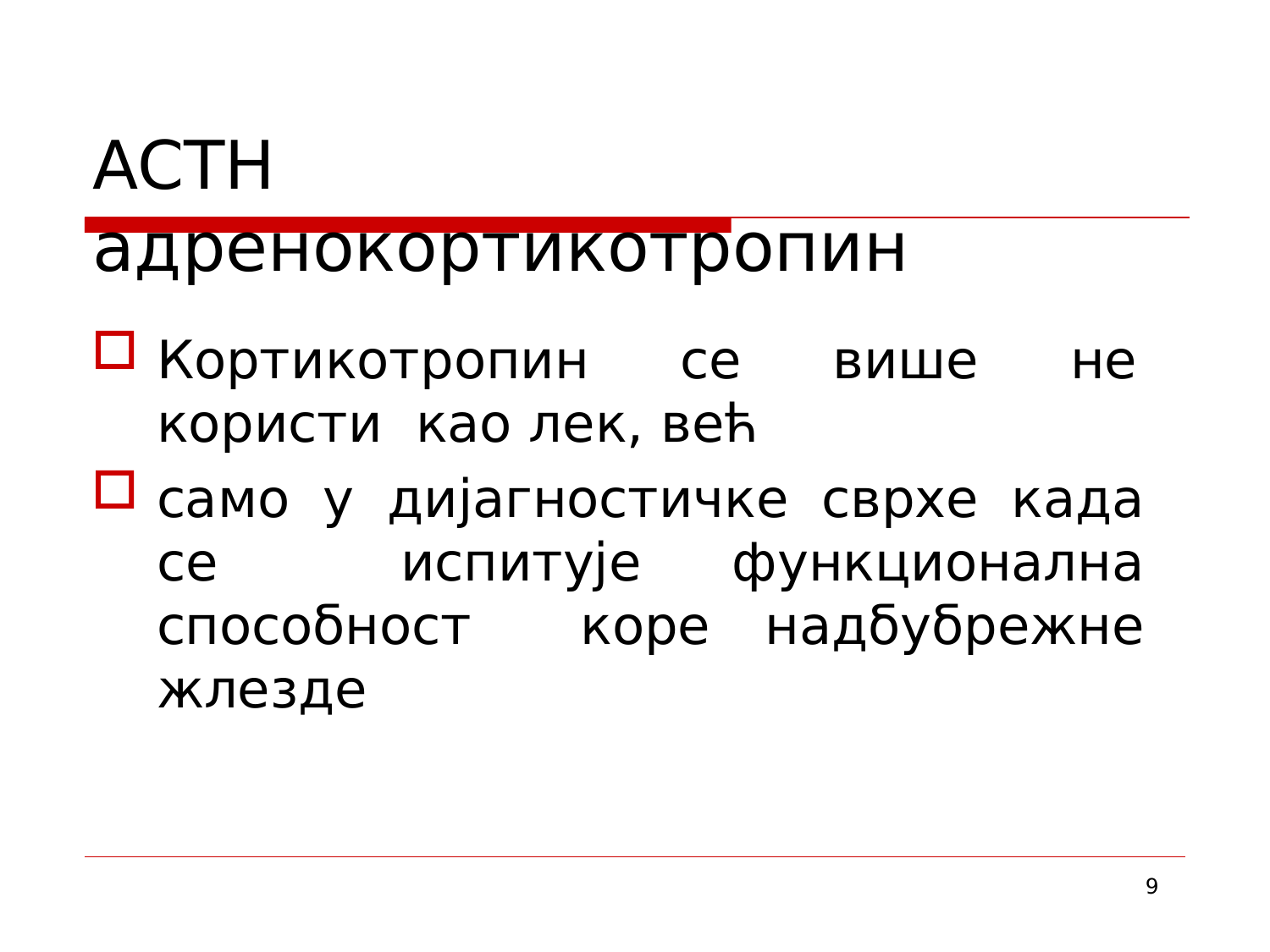

# ACTH адренокортикотропин
Кортикотропин се више не користи  као лек, већ
само у дијагностичке сврхе када се  испитује функционална способност  коре надбубрежне жлезде

9